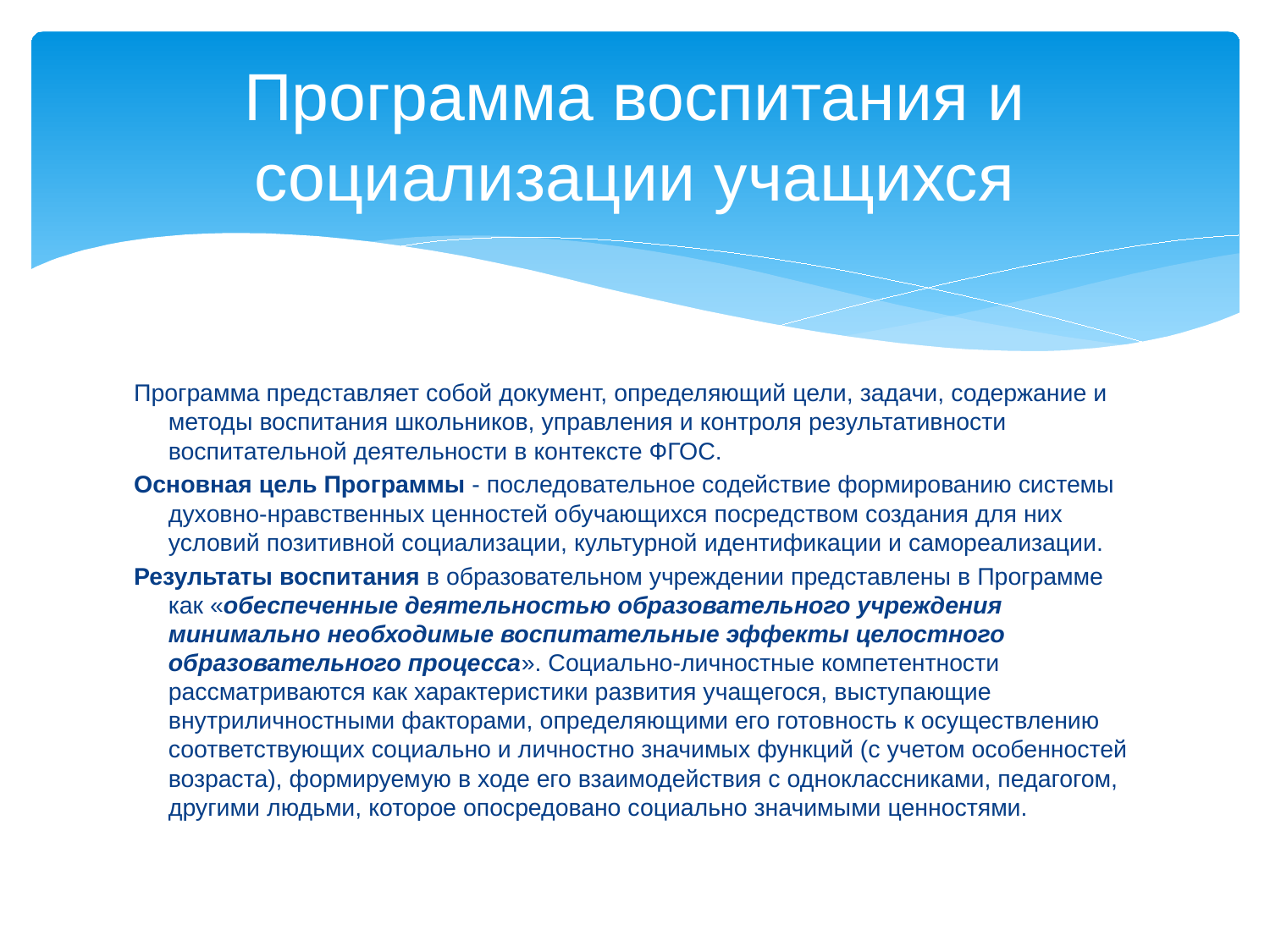

# Программа воспитания и социализации учащихся
Программа представляет собой документ, определяющий цели, задачи, содержание и методы воспитания школьников, управления и контроля результативности воспитательной деятельности в контексте ФГОС.
Основная цель Программы - последовательное содействие формированию системы духовно-нравственных ценностей обучающихся посредством создания для них условий позитивной социализации, культурной идентификации и самореализации.
Результаты воспитания в образовательном учреждении представлены в Программе как «обеспеченные деятельностью образовательного учреждения минимально необходимые воспитательные эффекты целостного образовательного процесса». Социально-личностные компетентности рассматриваются как характеристики развития учащегося, выступающие внутриличностными факторами, определяющими его готовность к осуществлению соответствующих социально и личностно значимых функций (с учетом особенностей возраста), формируемую в ходе его взаимодействия с одноклассниками, педагогом, другими людьми, которое опосредовано социально значимыми ценностями.